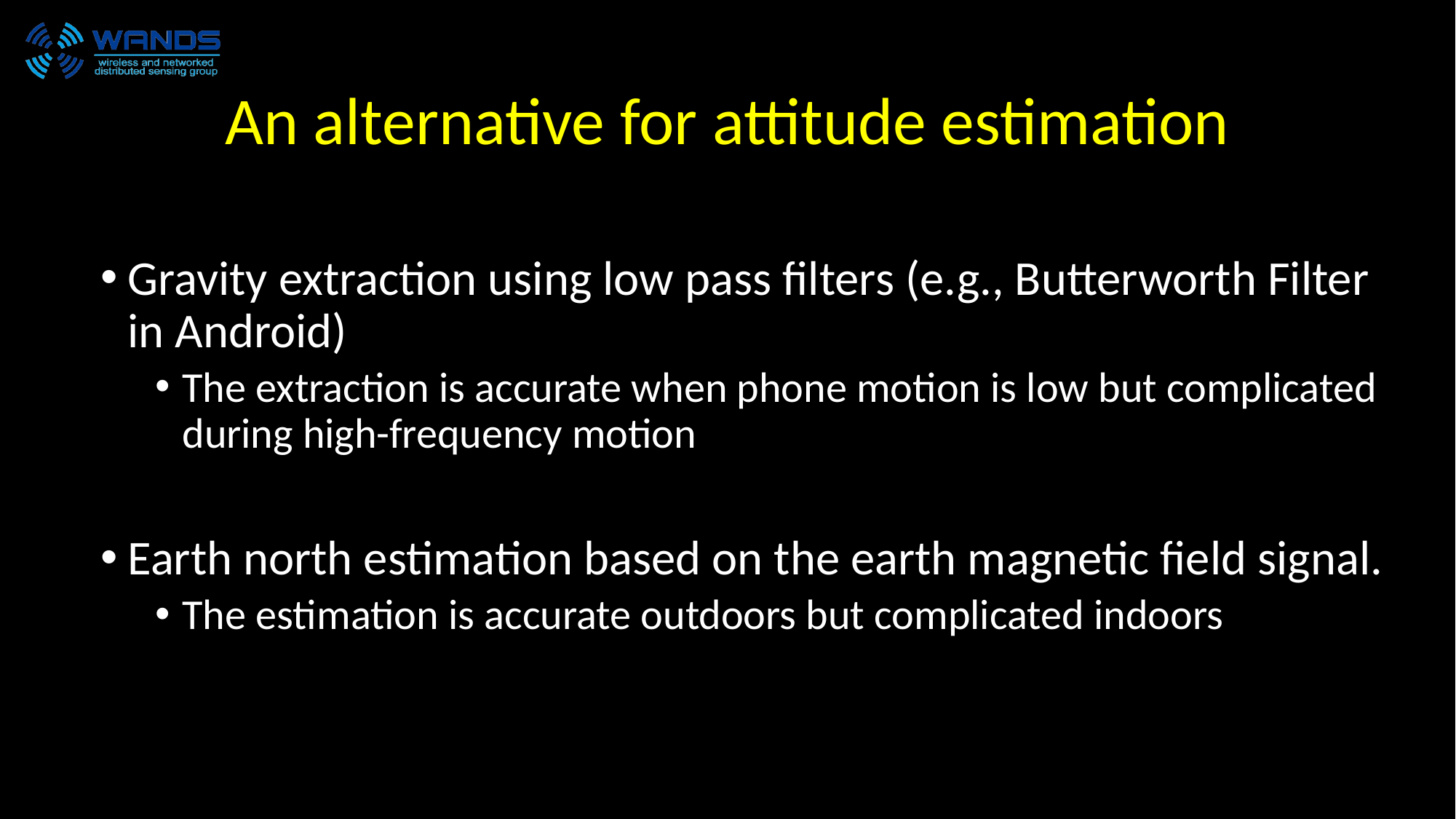

# An alternative for attitude estimation
Gravity extraction using low pass filters (e.g., Butterworth Filter in Android)
The extraction is accurate when phone motion is low but complicated during high-frequency motion

Earth north estimation based on the earth magnetic field signal.
The estimation is accurate outdoors but complicated indoors